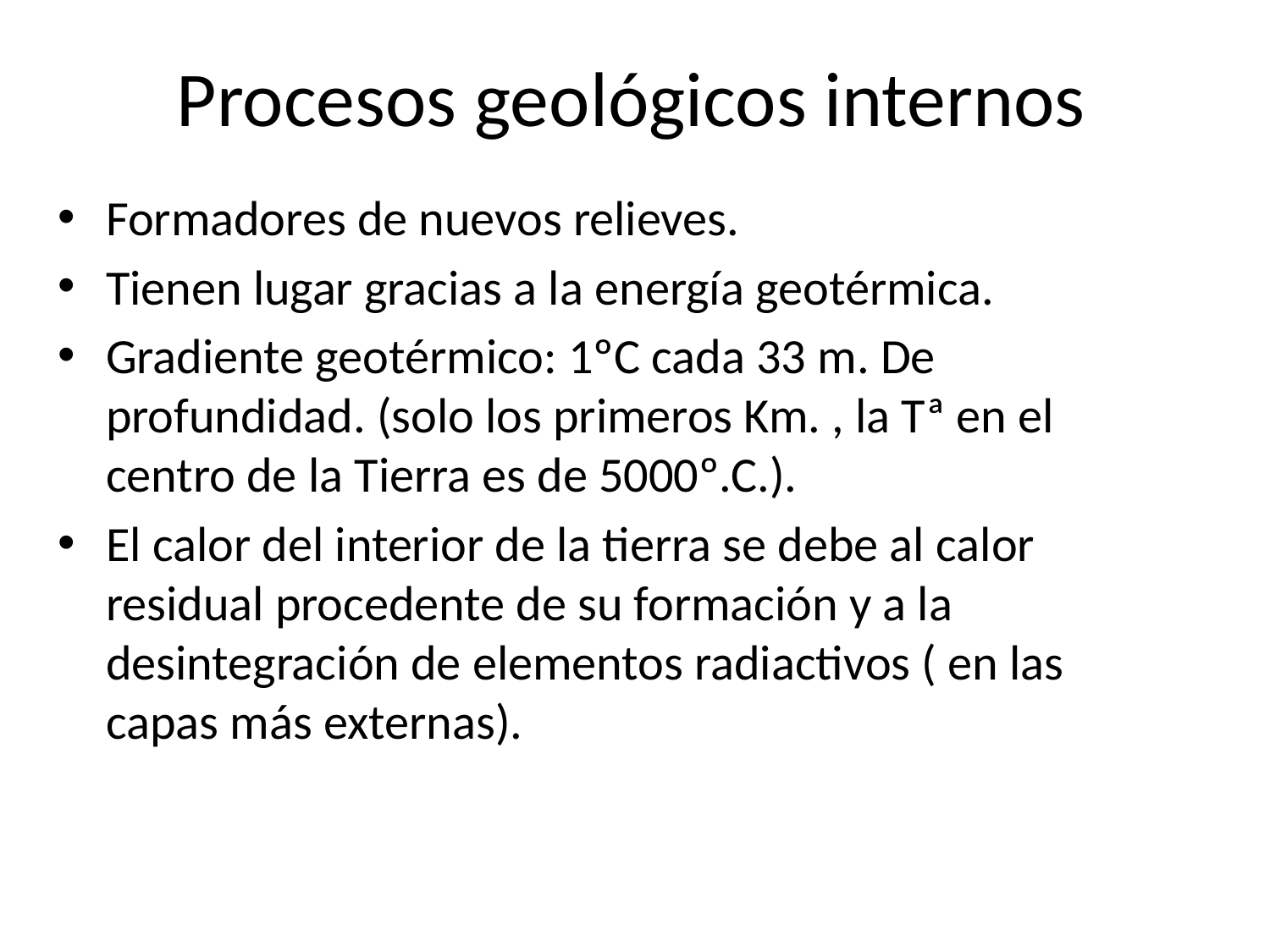

# Procesos geológicos internos
Formadores de nuevos relieves.
Tienen lugar gracias a la energía geotérmica.
Gradiente geotérmico: 1ºC cada 33 m. De profundidad. (solo los primeros Km. , la Tª en el centro de la Tierra es de 5000º.C.).
El calor del interior de la tierra se debe al calor residual procedente de su formación y a la desintegración de elementos radiactivos ( en las capas más externas).